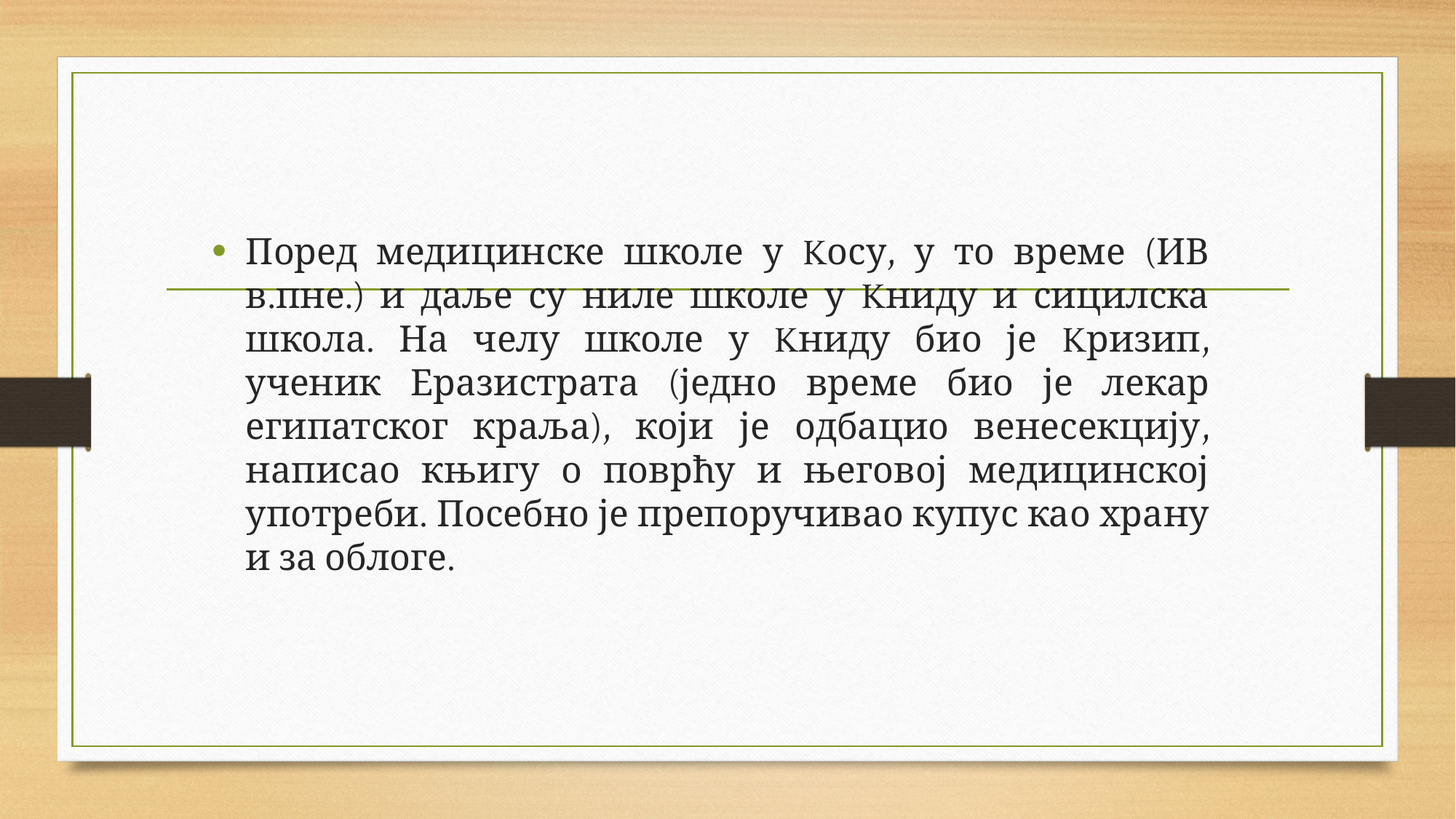

Поред медицинске школе у Kосу, у то време (ИВ в.пне.) и даље су ниле школе у Kниду и сицилска школа. На челу школе у Kниду био је Kризип, ученик Еразистрата (једно време био је лекар египатског краља), који је одбацио венесекцију, написао књигу о поврћу и његовој медицинској употреби. Посебно је препоручивао купус као храну и за облоге.